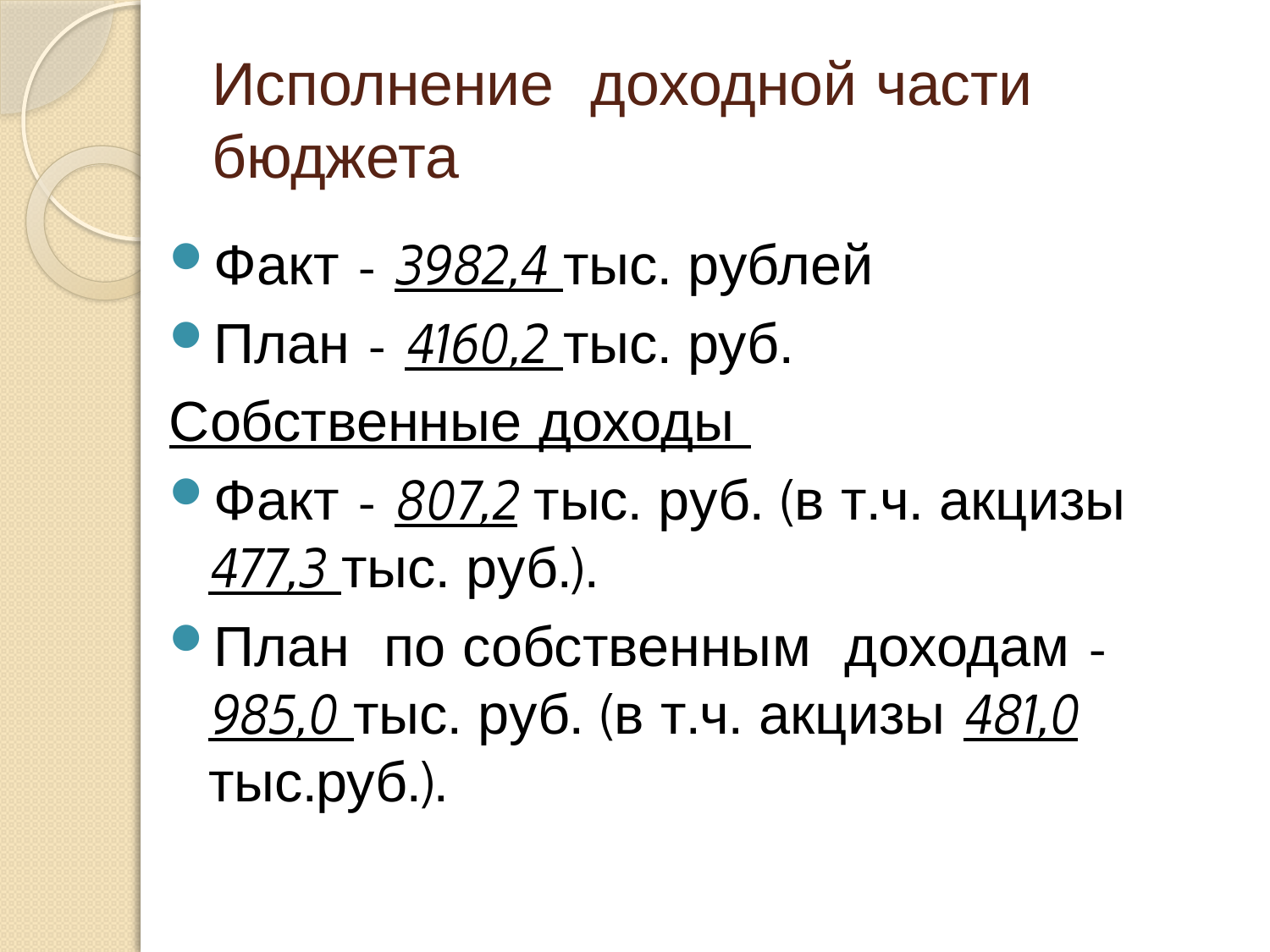

Исполнение  доходной части бюджета
Факт - 3982,4 тыс. рублей
План - 4160,2 тыс. руб.
Собственные доходы
Факт - 807,2 тыс. руб. (в т.ч. акцизы 477,3 тыс. руб.).
План  по собственным  доходам -  985,0 тыс. руб. (в т.ч. акцизы 481,0 тыс.руб.).